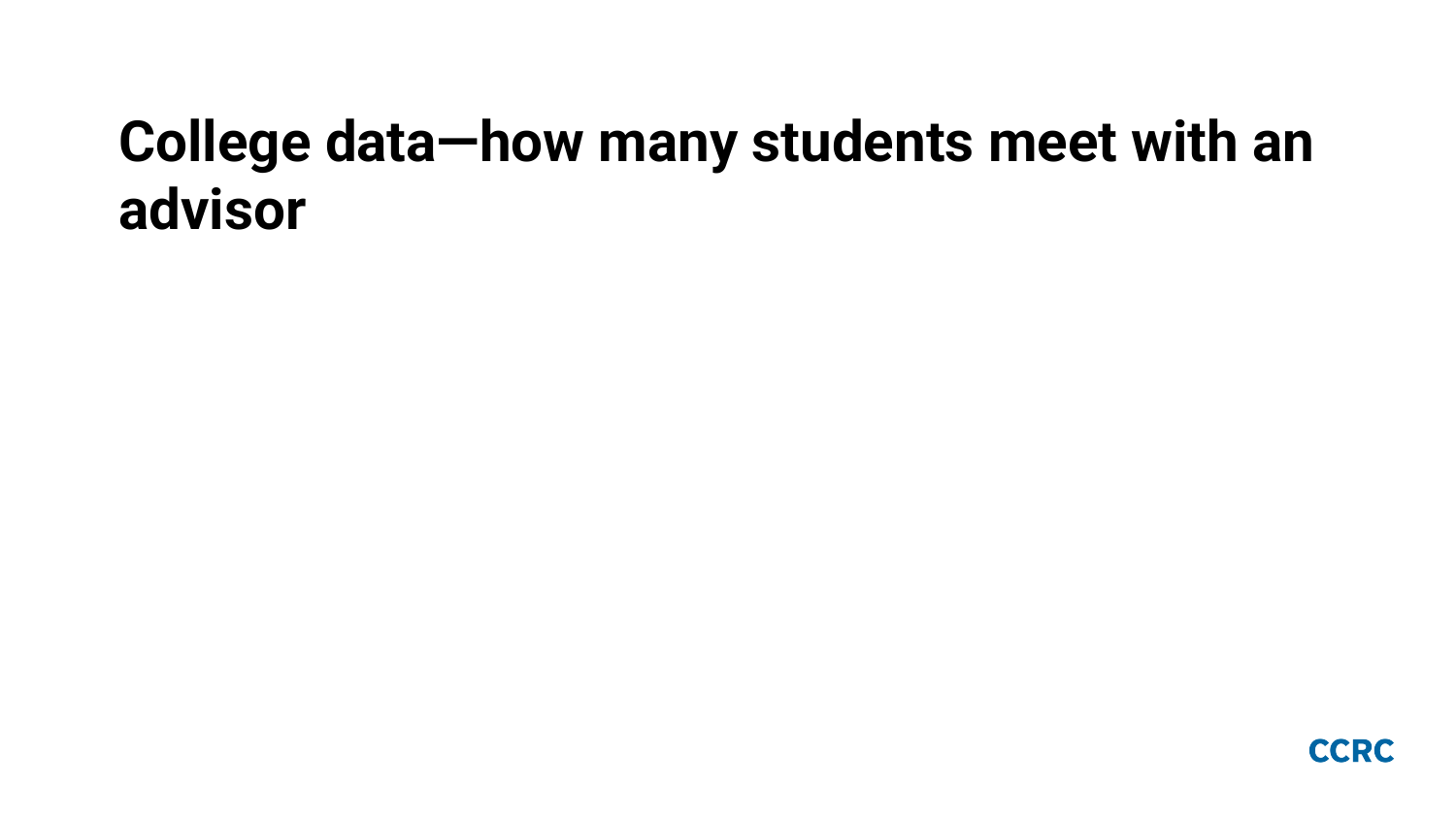

# College data—how many students meet with an advisor